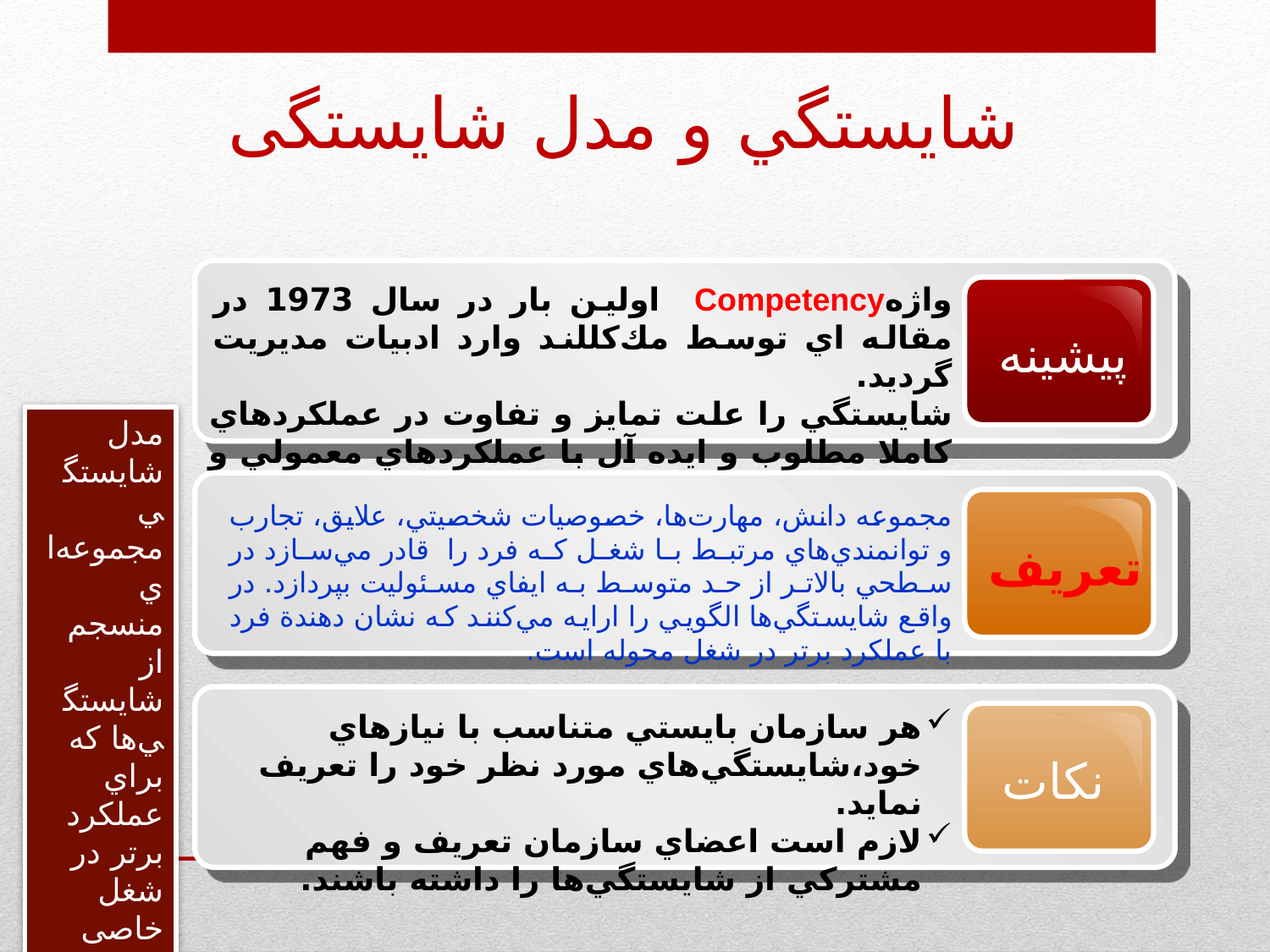

# شايستگي و مدل شایستگی

واژهCompetency  اولين بار در سال 1973 در مقاله اي توسط مك‌‌كللند وارد ادبيات مديريت گرديد.
شايستگي را علت تمايز و تفاوت در عملكرد‌‌هاي كاملا مطلوب و ايده آل با عملكرد‌‌‌هاي معمولي و متوسط مي‌دانند.

پيشينه
مدل شايستگي
مجموعه‌‌اي منسجم از شايستگي‌‌‌ها كه براي عملكرد برتر در شغل خاصی ضروري است.

تعريف
مجموعه دانش،‌ مهارت‌‌ها، خصوصيات شخصيتي، علايق، تجارب و توانمندي‌‌هاي مرتبط با شغل كه فرد را  قادر مي‌سازد در سطحي بالاتر از حد متوسط به ايفاي مسئوليت بپردازد. در واقع شايستگي‌‌‌ها الگويي را ارايه مي‌كنند كه نشان دهندة فرد با عملكرد برتر در شغل محوله است.

هر سازمان بايستي متناسب با نياز‌‌هاي خود،شايستگي‌‌‌هاي مورد نظر خود را تعريف نمايد.
لازم است اعضاي سازمان تعريف و فهم مشتركي از شايستگي‌‌‌ها را داشته باشند.

نكات